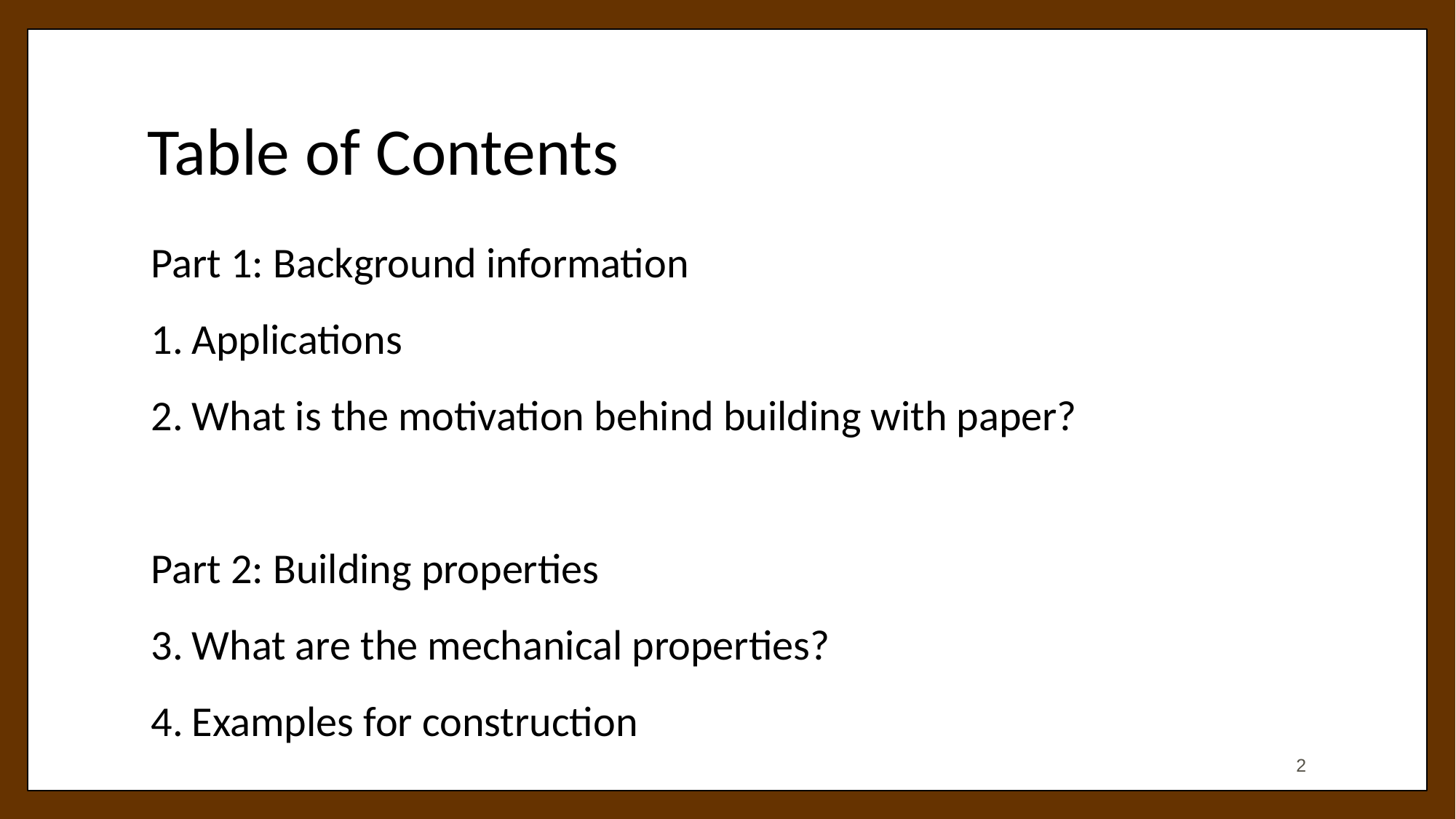

# Table of Contents
Part 1: Background information
Applications
What is the motivation behind building with paper?

Part 2: Building properties
What are the mechanical properties?
Examples for construction
2